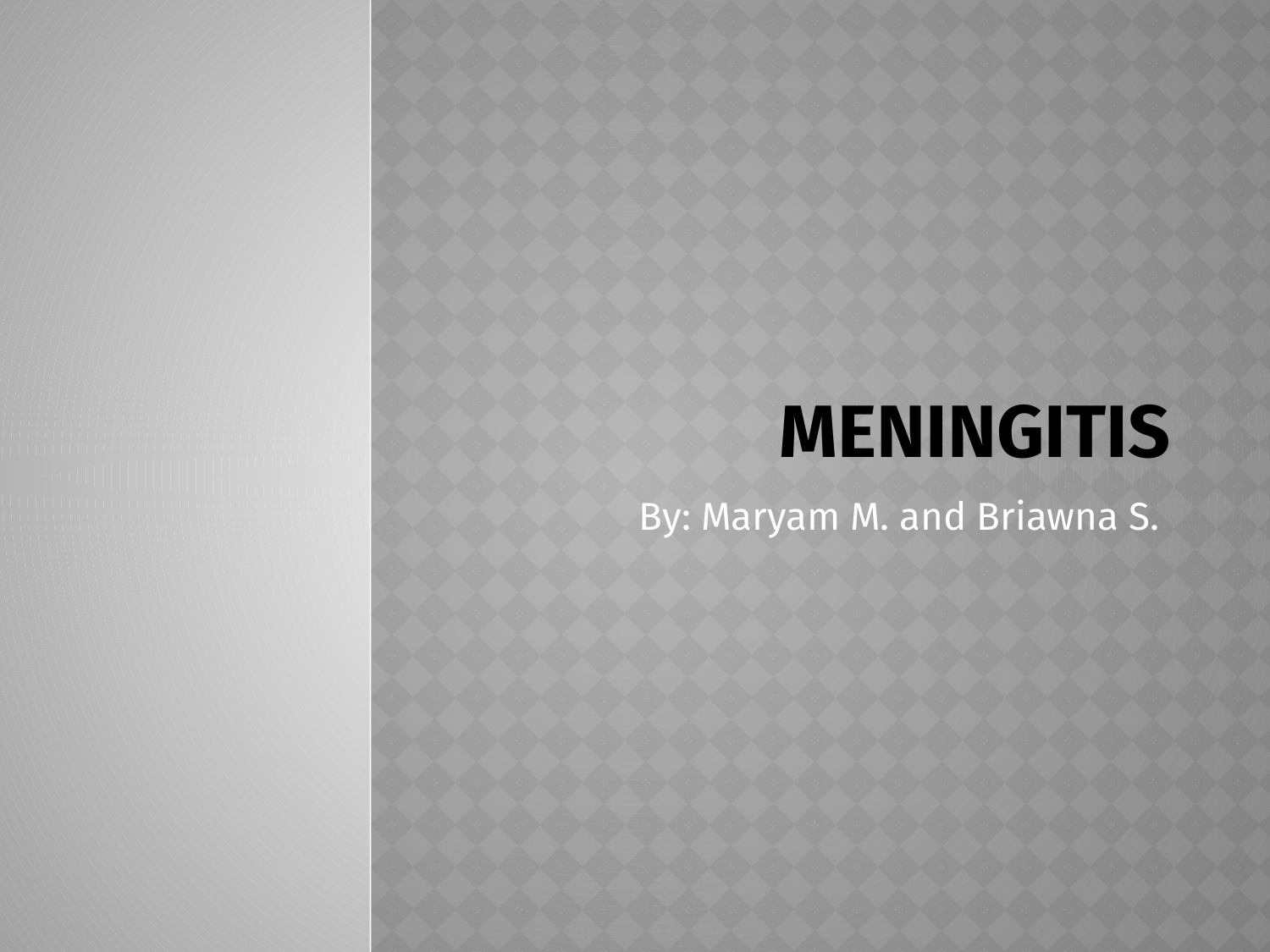

# Meningitis
By: Maryam M. and Briawna S.